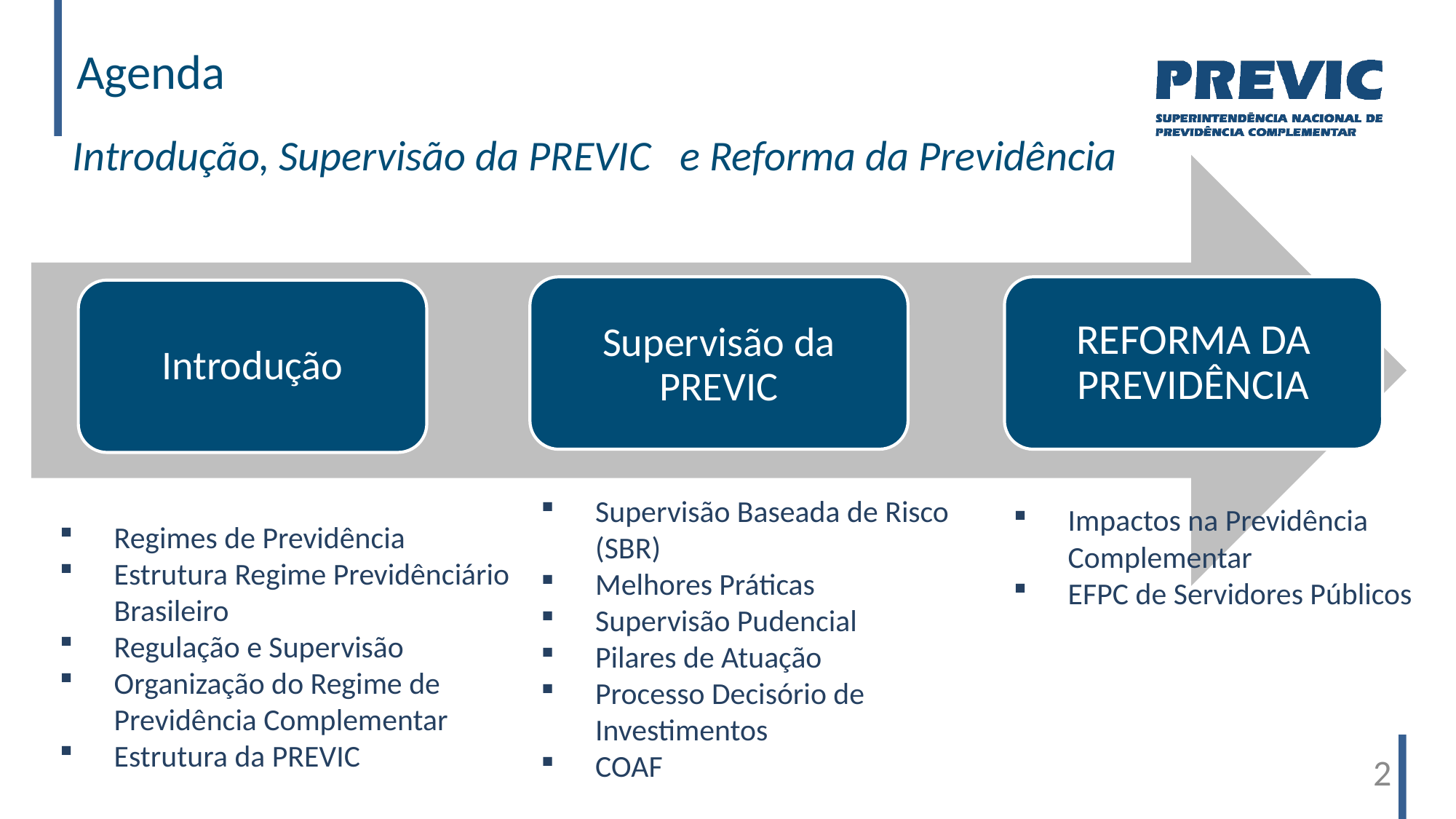

Agenda
Introdução, Supervisão da PREVIC   e Reforma da Previdência

Supervisão da PREVIC

REFORMA DA PREVIDÊNCIA
Introdução
Supervisão Baseada de Risco (SBR)
Melhores Práticas
Supervisão Pudencial
Pilares de Atuação
Processo Decisório de Investimentos
COAF
Impactos na Previdência Complementar
EFPC de Servidores Públicos
Regimes de Previdência
Estrutura Regime Previdênciário Brasileiro
Regulação e Supervisão
Organização do Regime de Previdência Complementar
Estrutura da PREVIC